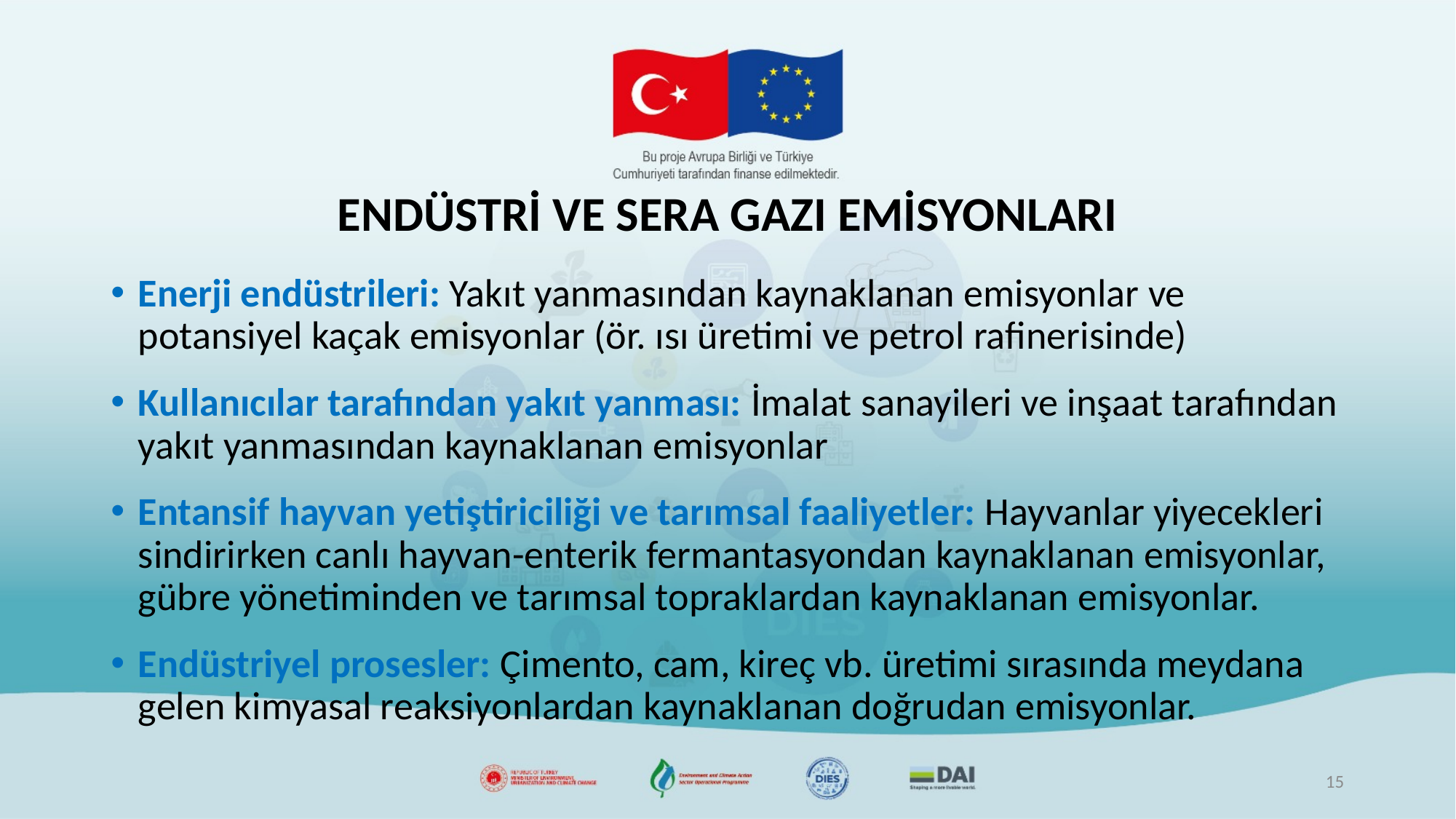

# ENDÜSTRİ VE SERA GAZI EMİSYONLARI
Enerji endüstrileri: Yakıt yanmasından kaynaklanan emisyonlar ve potansiyel kaçak emisyonlar (ör. ısı üretimi ve petrol rafinerisinde)
Kullanıcılar tarafından yakıt yanması: İmalat sanayileri ve inşaat tarafından yakıt yanmasından kaynaklanan emisyonlar
Entansif hayvan yetiştiriciliği ve tarımsal faaliyetler: Hayvanlar yiyecekleri sindirirken canlı hayvan-enterik fermantasyondan kaynaklanan emisyonlar, gübre yönetiminden ve tarımsal topraklardan kaynaklanan emisyonlar.
Endüstriyel prosesler: Çimento, cam, kireç vb. üretimi sırasında meydana gelen kimyasal reaksiyonlardan kaynaklanan doğrudan emisyonlar.

15